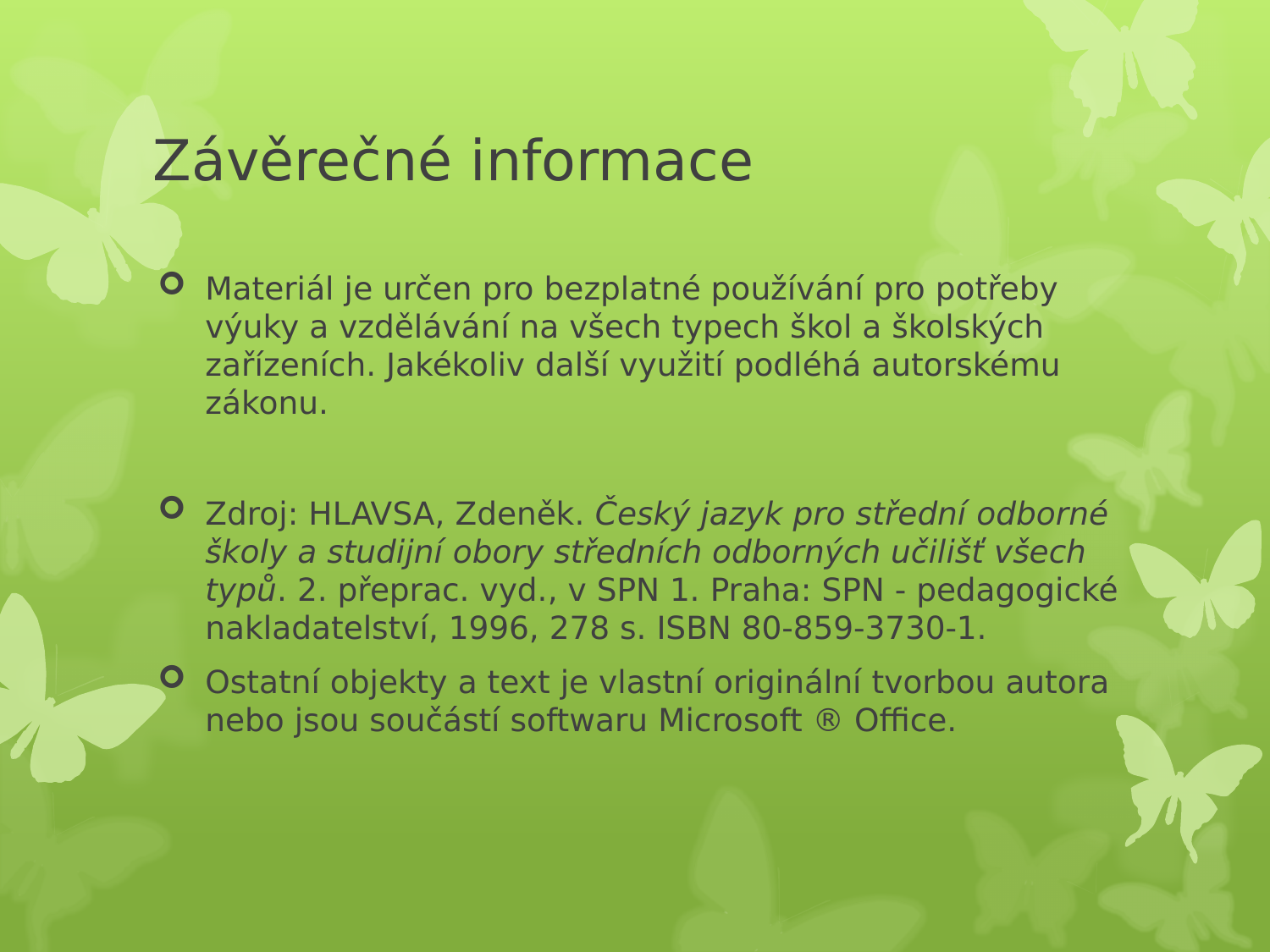

# Závěrečné informace
Materiál je určen pro bezplatné používání pro potřeby výuky a vzdělávání na všech typech škol a školských zařízeních. Jakékoliv další využití podléhá autorskému zákonu.

Zdroj: HLAVSA, Zdeněk. Český jazyk pro střední odborné školy a studijní obory středních odborných učilišť všech typů. 2. přeprac. vyd., v SPN 1. Praha: SPN - pedagogické nakladatelství, 1996, 278 s. ISBN 80-859-3730-1.
Ostatní objekty a text je vlastní originální tvorbou autora nebo jsou součástí softwaru Microsoft ® Office.